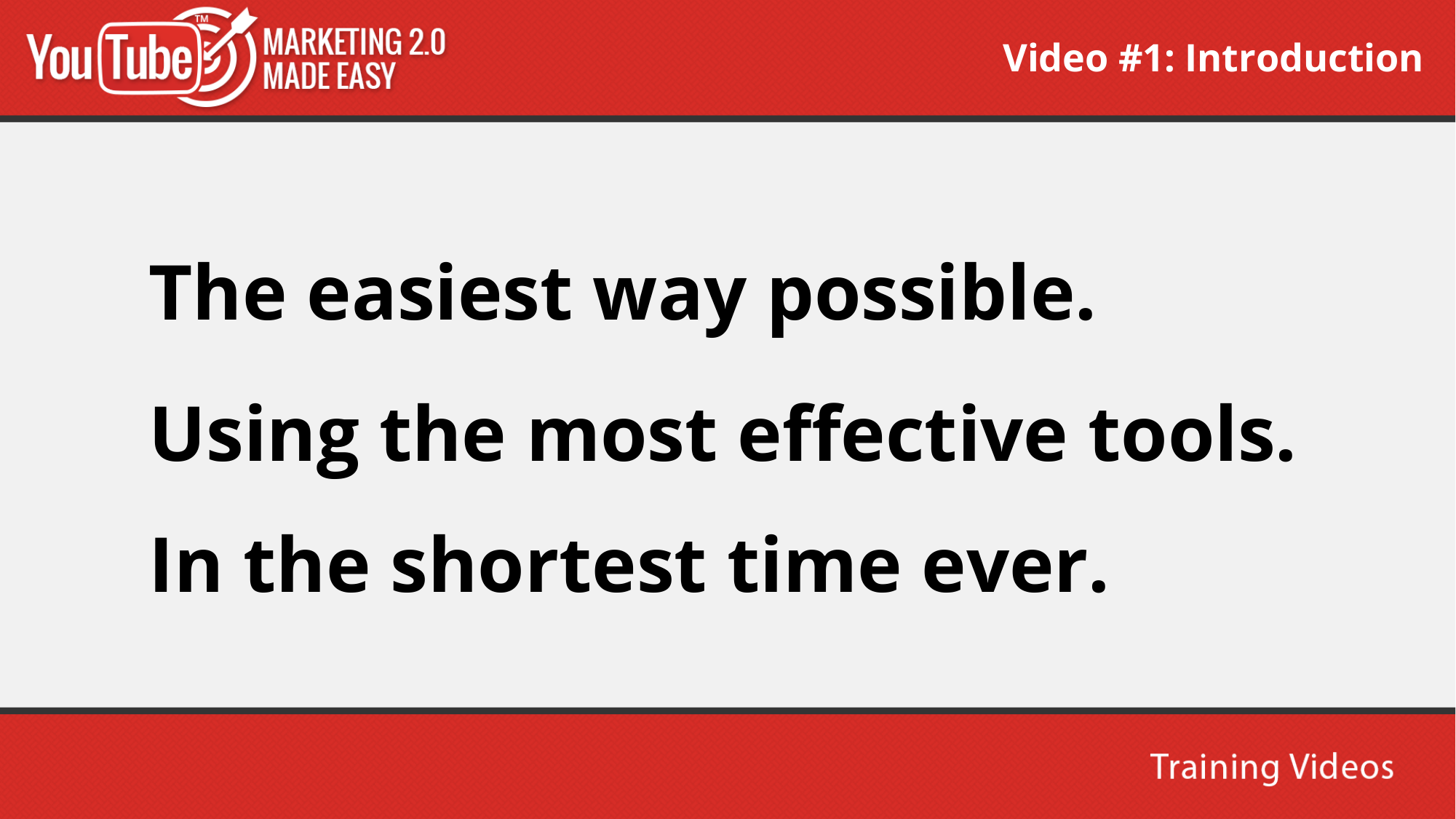

Video #1: Introduction
The easiest way possible.
Using the most effective tools.
In the shortest time ever.